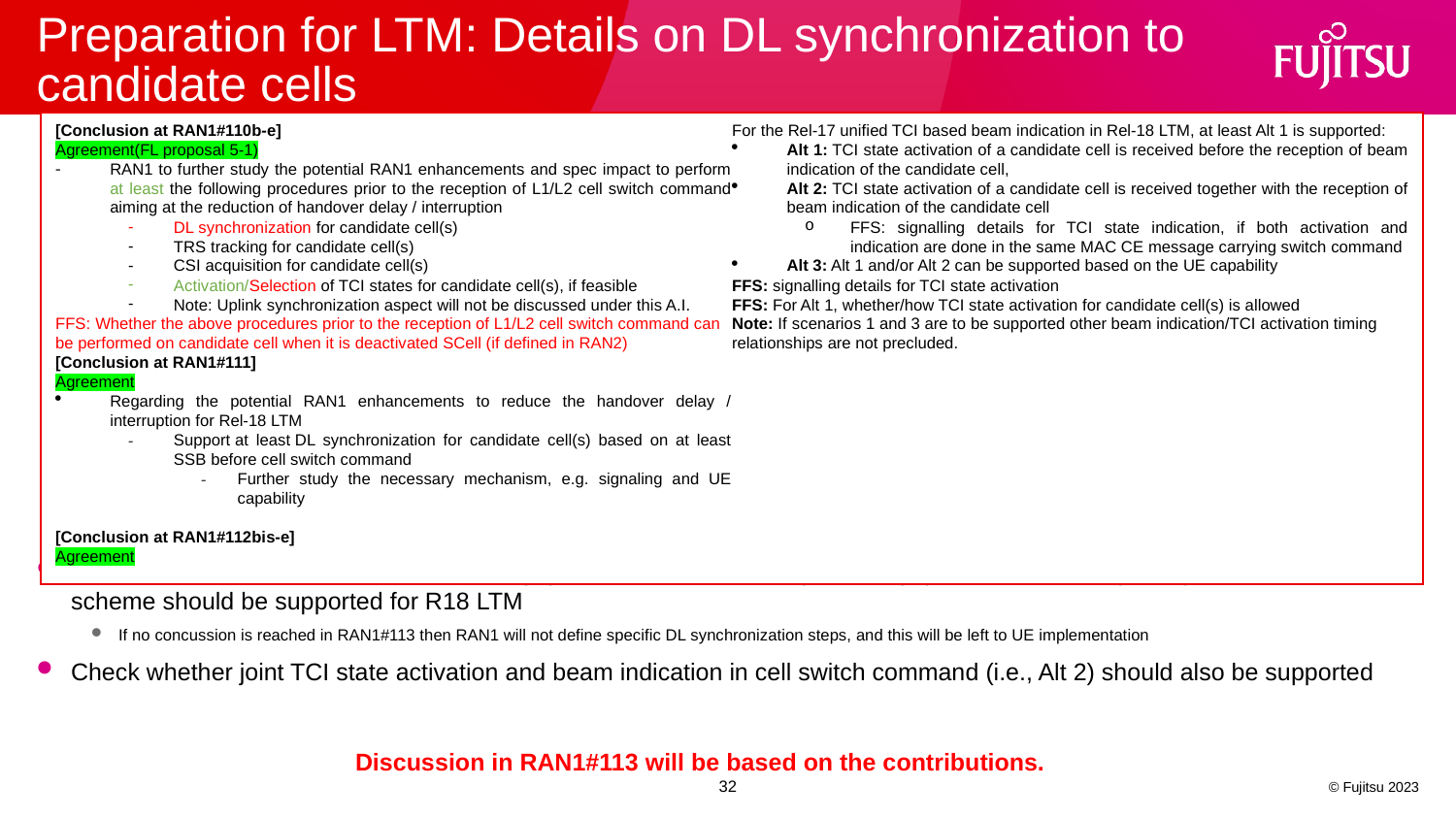

# Preparation for LTM: Details on DL synchronization to candidate cells
[Conclusion at RAN1#110b-e]
Agreement(FL proposal 5-1)
RAN1 to further study the potential RAN1 enhancements and spec impact to perform at least the following procedures prior to the reception of L1/L2 cell switch command aiming at the reduction of handover delay / interruption
DL synchronization for candidate cell(s)
TRS tracking for candidate cell(s)
CSI acquisition for candidate cell(s)
Activation/Selection of TCI states for candidate cell(s), if feasible
Note: Uplink synchronization aspect will not be discussed under this A.I.
FFS: Whether the above procedures prior to the reception of L1/L2 cell switch command can be performed on candidate cell when it is deactivated SCell (if defined in RAN2)
[Conclusion at RAN1#111]
Agreement
Regarding the potential RAN1 enhancements to reduce the handover delay / interruption for Rel-18 LTM
Support at least DL synchronization for candidate cell(s) based on at least SSB before cell switch command
Further study the necessary mechanism, e.g. signaling and UE capability

[Conclusion at RAN1#112bis-e]
Agreement
For the Rel-17 unified TCI based beam indication in Rel-18 LTM, at least Alt 1 is supported:
Alt 1: TCI state activation of a candidate cell is received before the reception of beam indication of the candidate cell,
Alt 2: TCI state activation of a candidate cell is received together with the reception of beam indication of the candidate cell
FFS: signalling details for TCI state indication, if both activation and indication are done in the same MAC CE message carrying switch command
Alt 3: Alt 1 and/or Alt 2 can be supported based on the UE capability
FFS: signalling details for TCI state activation
FFS: For Alt 1, whether/how TCI state activation for candidate cell(s) is allowed
Note: If scenarios 1 and 3 are to be supported other beam indication/TCI activation timing relationships are not precluded.
 Continue the discussion on whether 2-step (SSB first and then TRS) or 1-step (Direct use of TRS) DL synchronization scheme should be supported for R18 LTM
If no concussion is reached in RAN1#113 then RAN1 will not define specific DL synchronization steps, and this will be left to UE implementation
Check whether joint TCI state activation and beam indication in cell switch command (i.e., Alt 2) should also be supported
Discussion in RAN1#113 will be based on the contributions.
32
© Fujitsu 2023